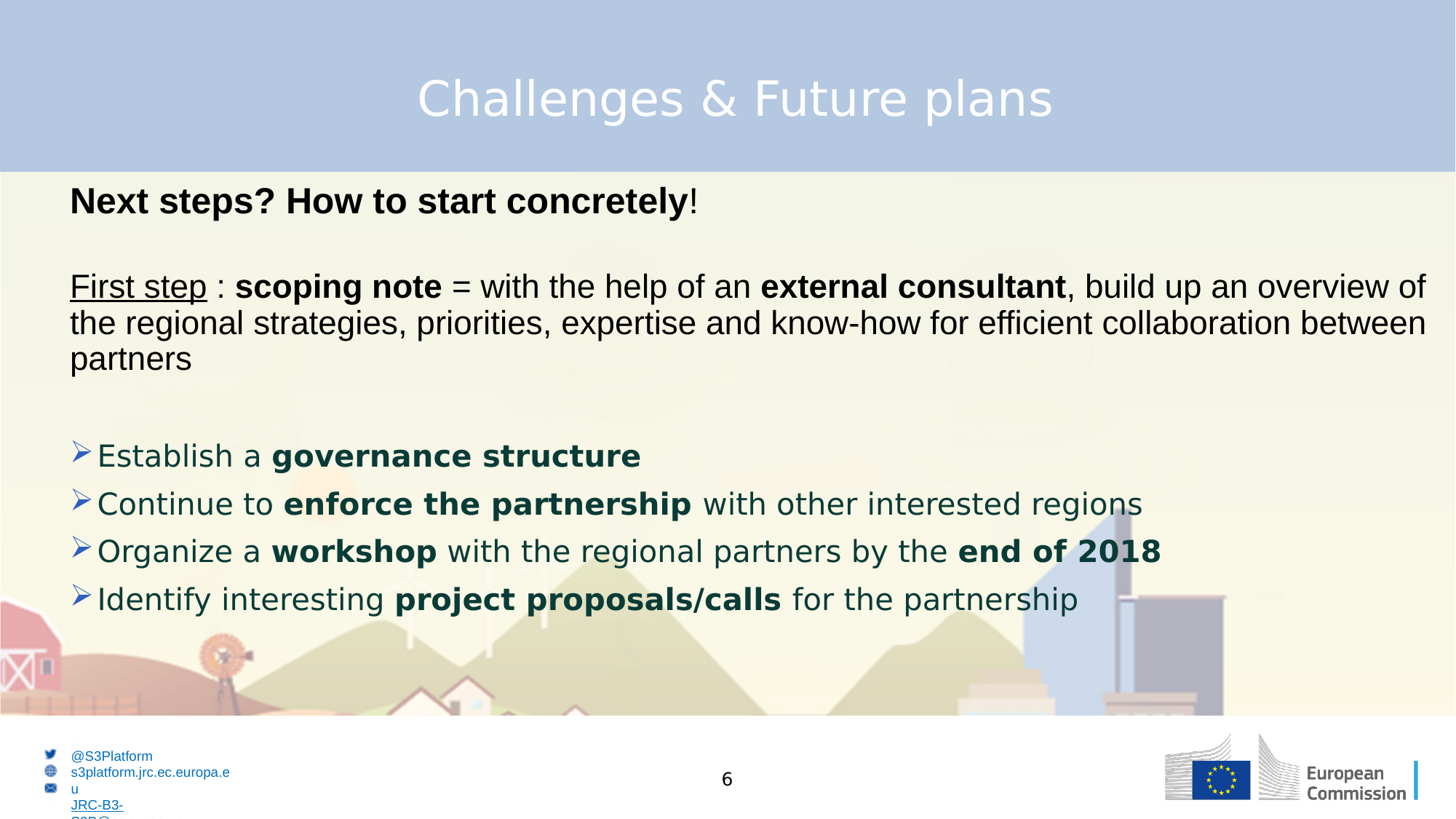

Challenges & Future plans

Next steps? How to start concretely!

First step : scoping note = with the help of an external consultant, build up an overview of the regional strategies, priorities, expertise and know-how for efficient collaboration between partners

Establish a governance structure
Continue to enforce the partnership with other interested regions
Organize a workshop with the regional partners by the end of 2018
Identify interesting project proposals/calls for the partnership
6